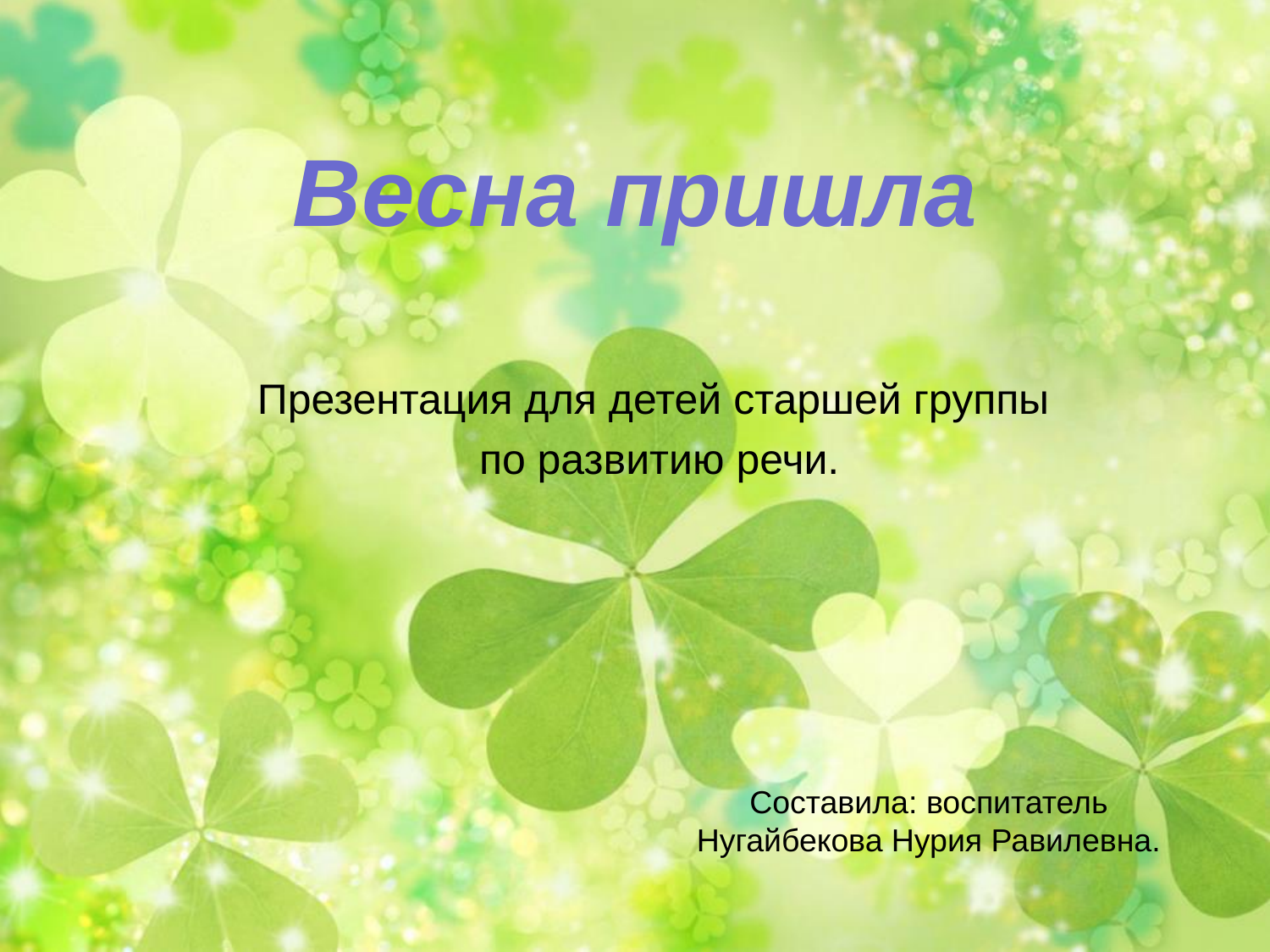

Весна пришла
Презентация для детей старшей группы
по развитию речи.
Составила: воспитатель
Нугайбекова Нурия Равилевна.